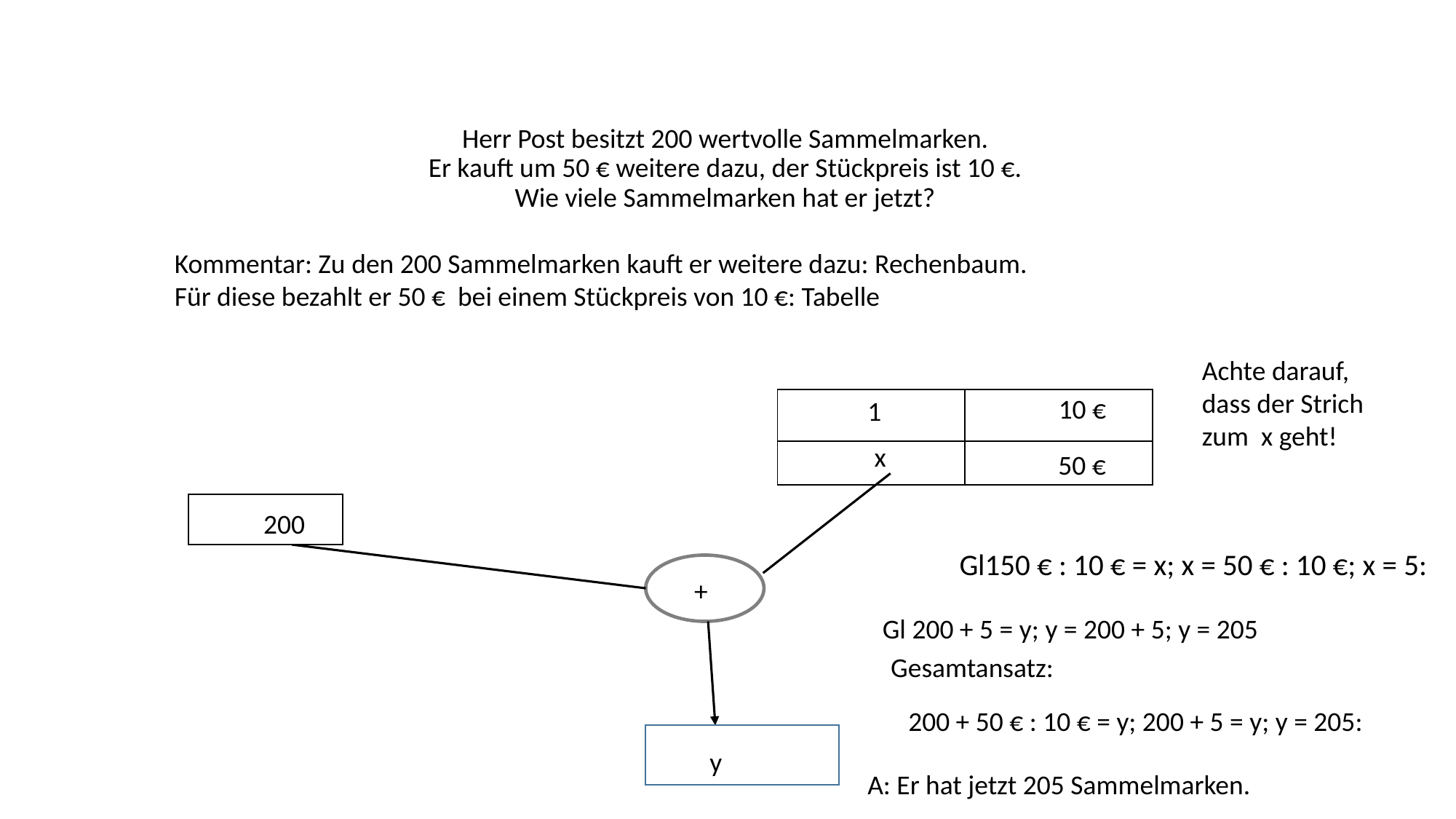

# Herr Post besitzt 200 wertvolle Sammelmarken. Er kauft um 50 € weitere dazu, der Stückpreis ist 10 €. Wie viele Sammelmarken hat er jetzt?
Kommentar: Zu den 200 Sammelmarken kauft er weitere dazu: Rechenbaum.
Für diese bezahlt er 50 €  bei einem Stückpreis von 10 €: Tabelle
Achte darauf, dass der Strich zum  x geht!
10 €
1
|  |  |
| --- | --- |
|  |  |
x
50 €

200
Gl150 € : 10 € = x; x = 50 € : 10 €; x = 5:

+
Gl 200 + 5 = y; y = 200 + 5; y = 205
Gesamtansatz:
200 + 50 € : 10 € = y; 200 + 5 = y; y = 205:

y
A: Er hat jetzt 205 Sammelmarken.